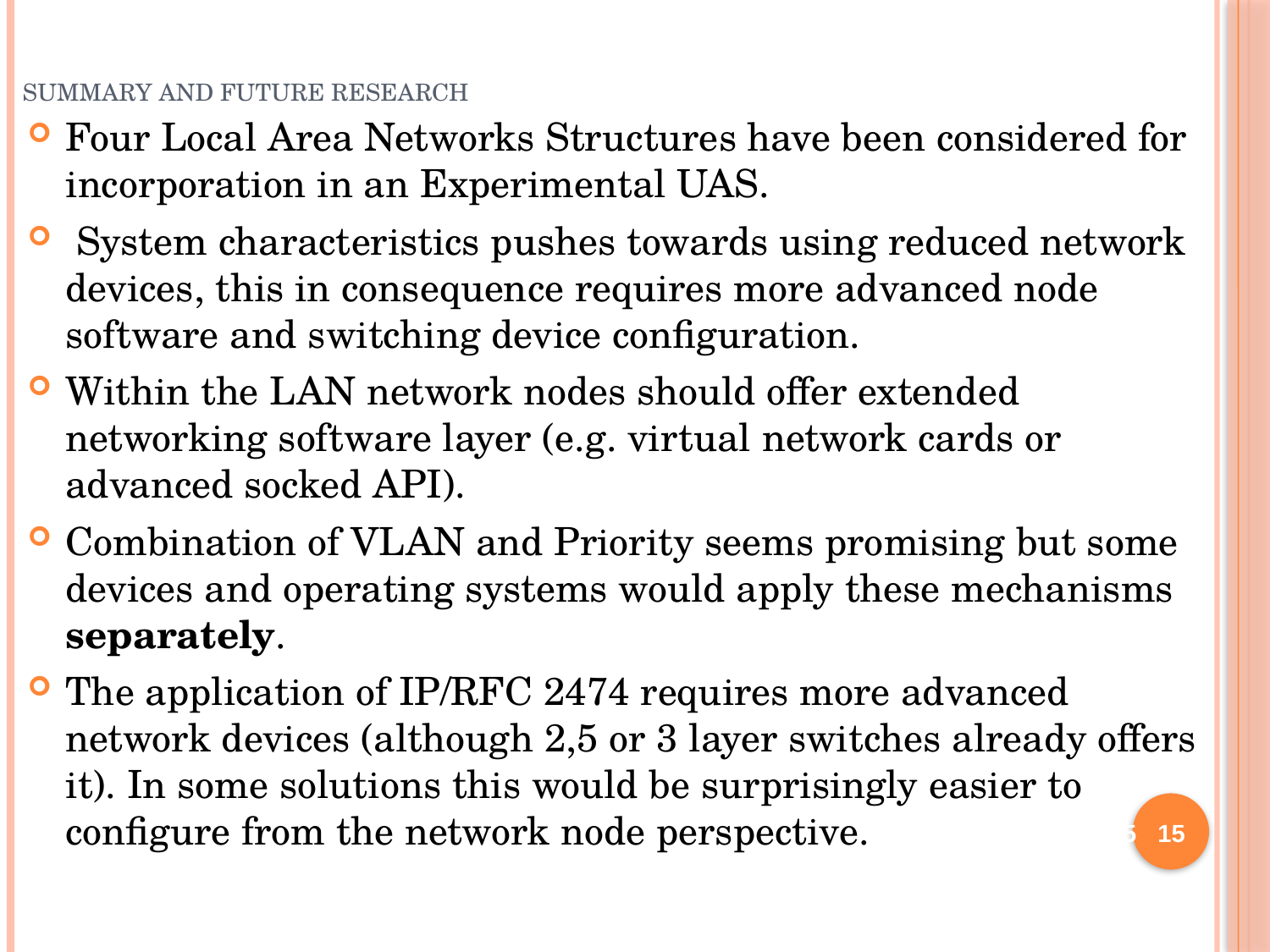

# Summary and future research
Four Local Area Networks Structures have been considered for incorporation in an Experimental UAS.
 System characteristics pushes towards using reduced network devices, this in consequence requires more advanced node software and switching device configuration.
Within the LAN network nodes should offer extended networking software layer (e.g. virtual network cards or advanced socked API).
Combination of VLAN and Priority seems promising but some devices and operating systems would apply these mechanisms separately.
The application of IP/RFC 2474 requires more advanced network devices (although 2,5 or 3 layer switches already offers it). In some solutions this would be surprisingly easier to configure from the network node perspective.
15
15
15